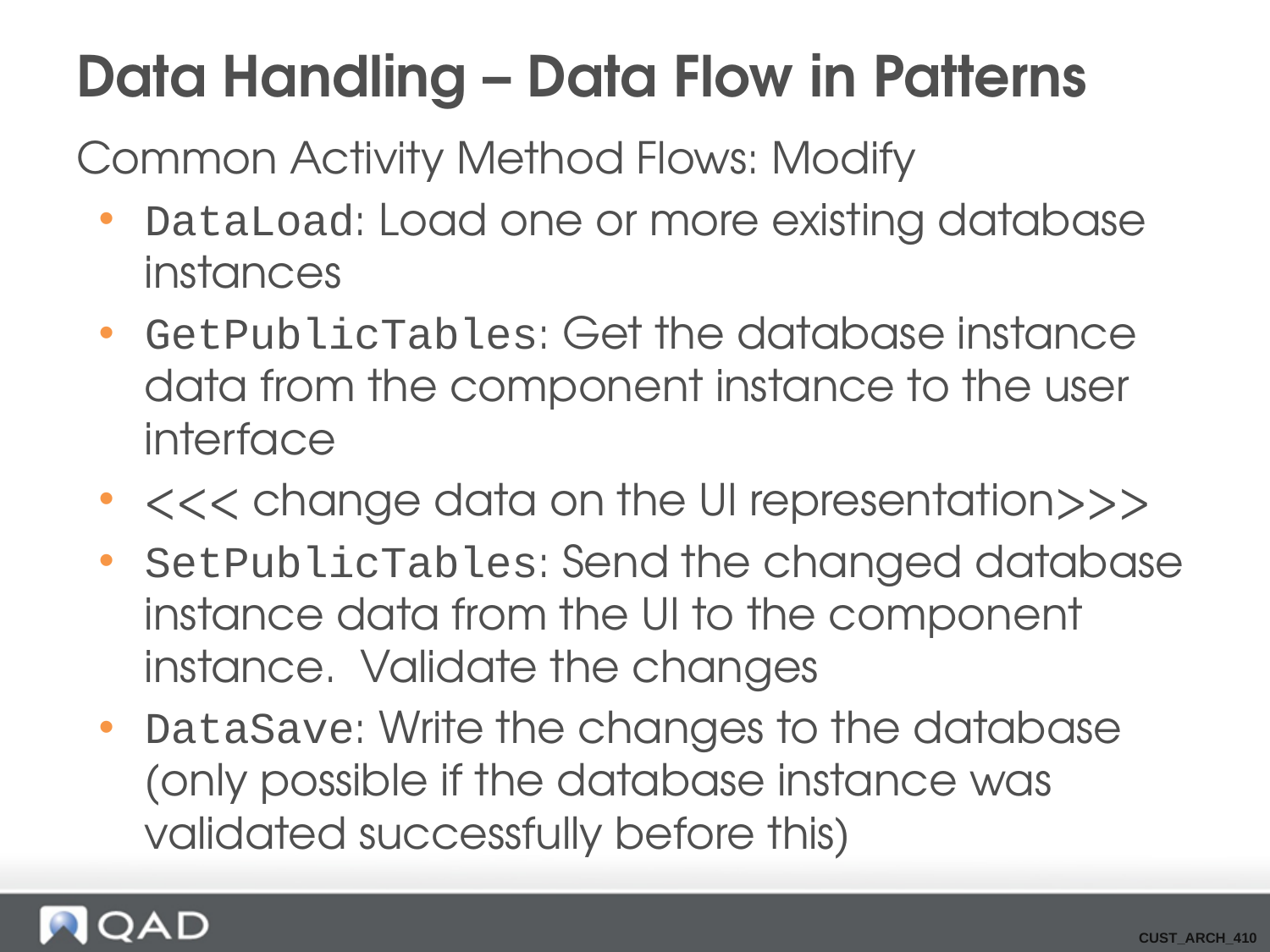

# Data Handling – Data Flow in Patterns
Common Activity Method Flows: Modify
DataLoad: Load one or more existing database instances
GetPublicTables: Get the database instance data from the component instance to the user interface
<<< change data on the UI representation>>>
SetPublicTables: Send the changed database instance data from the UI to the component instance.  Validate the changes
DataSave: Write the changes to the database (only possible if the database instance was validated successfully before this)
CUST_ARCH_410